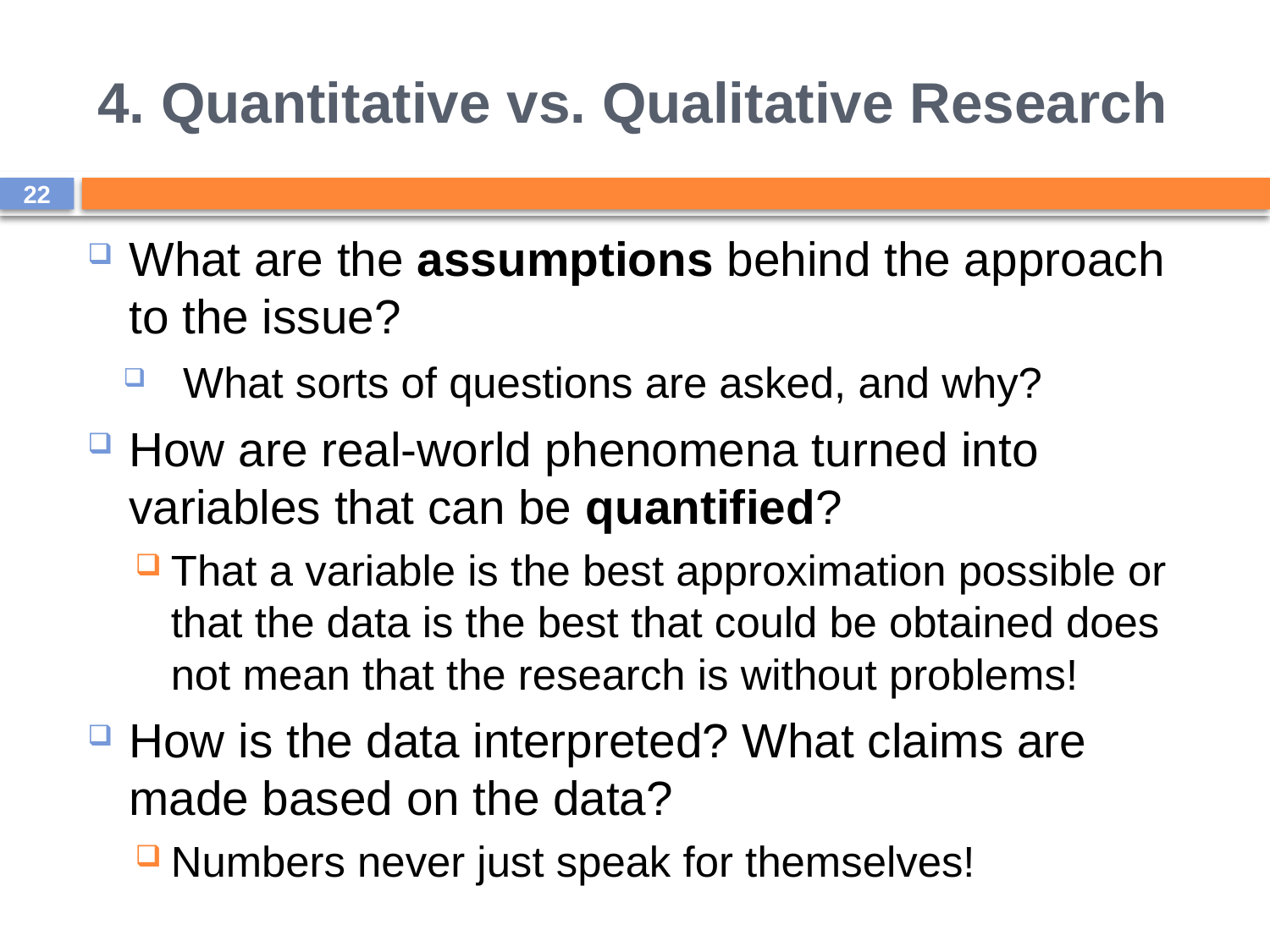

# 4. Quantitative vs. Qualitative Research
22
What are the assumptions behind the approach to the issue?
What sorts of questions are asked, and why?
How are real-world phenomena turned into variables that can be quantified?
That a variable is the best approximation possible or that the data is the best that could be obtained does not mean that the research is without problems!
How is the data interpreted? What claims are made based on the data?
Numbers never just speak for themselves!